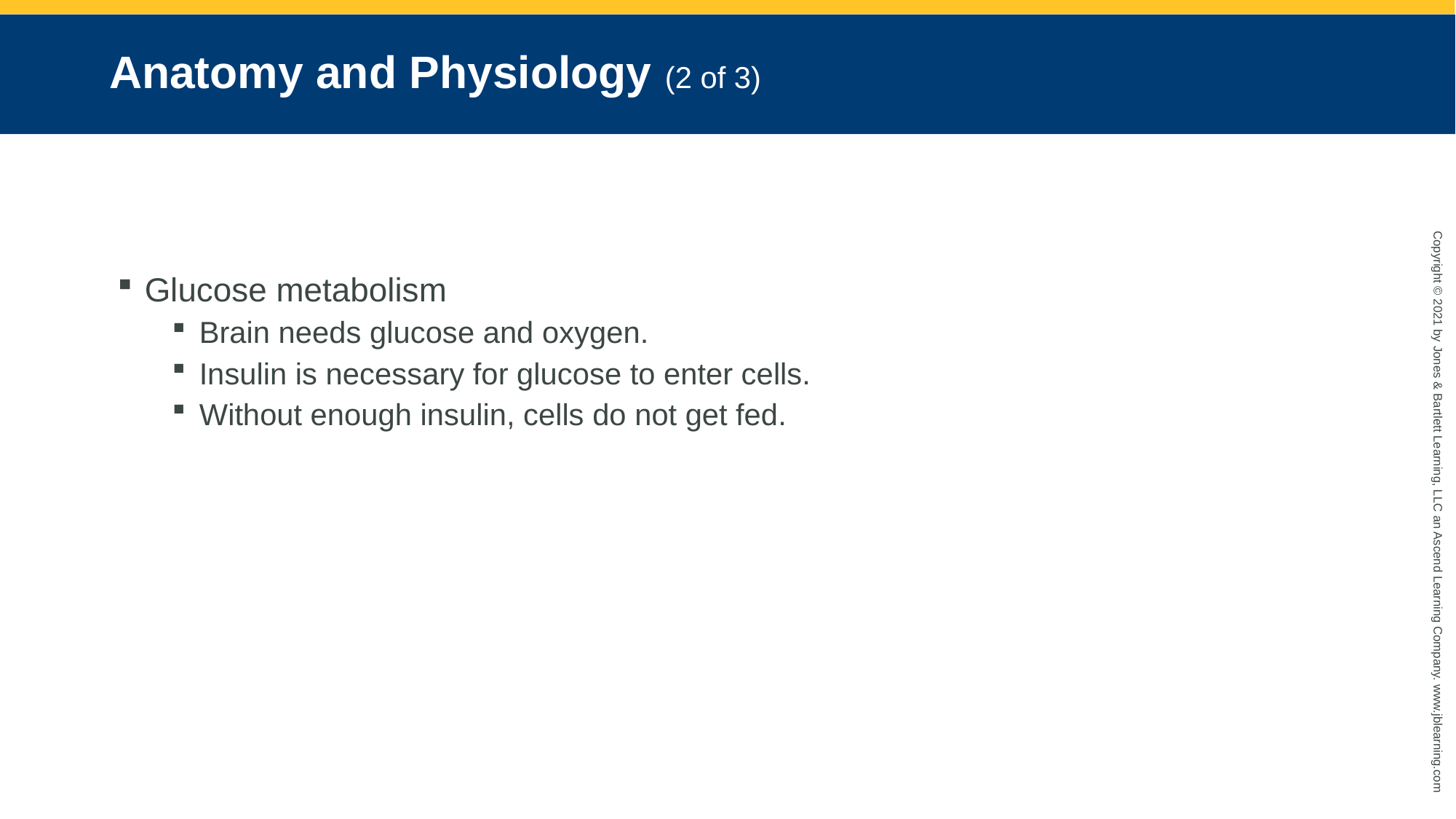

# Anatomy and Physiology (2 of 3)
Glucose metabolism
Brain needs glucose and oxygen.
Insulin is necessary for glucose to enter cells.
Without enough insulin, cells do not get fed.